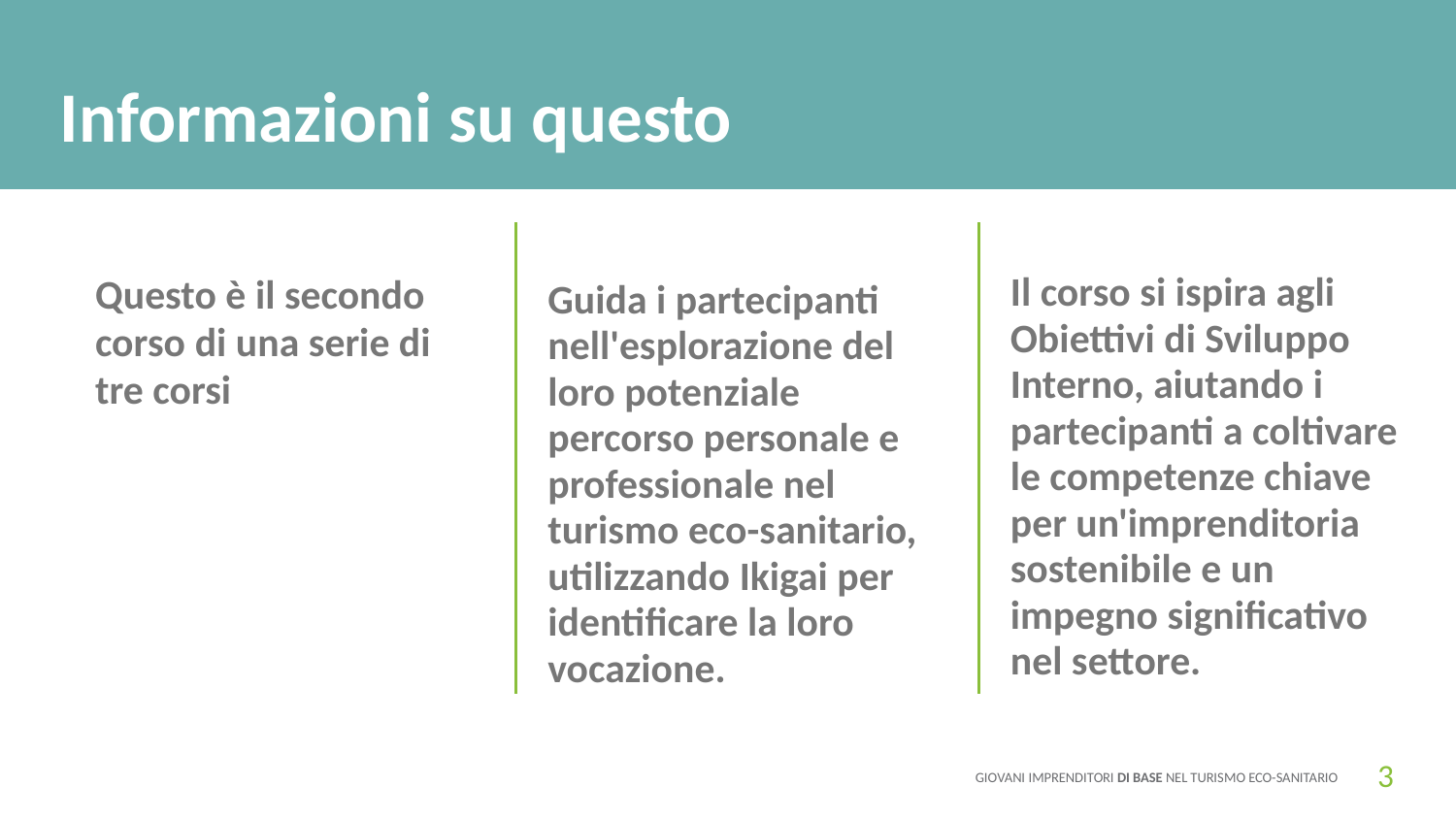

Informazioni su questo corso
Il corso si ispira agli Obiettivi di Sviluppo Interno, aiutando i partecipanti a coltivare le competenze chiave per un'imprenditoria sostenibile e un impegno significativo nel settore.
Questo è il secondo corso di una serie di tre corsi
Guida i partecipanti nell'esplorazione del loro potenziale percorso personale e professionale nel turismo eco-sanitario, utilizzando Ikigai per identificare la loro vocazione.
3